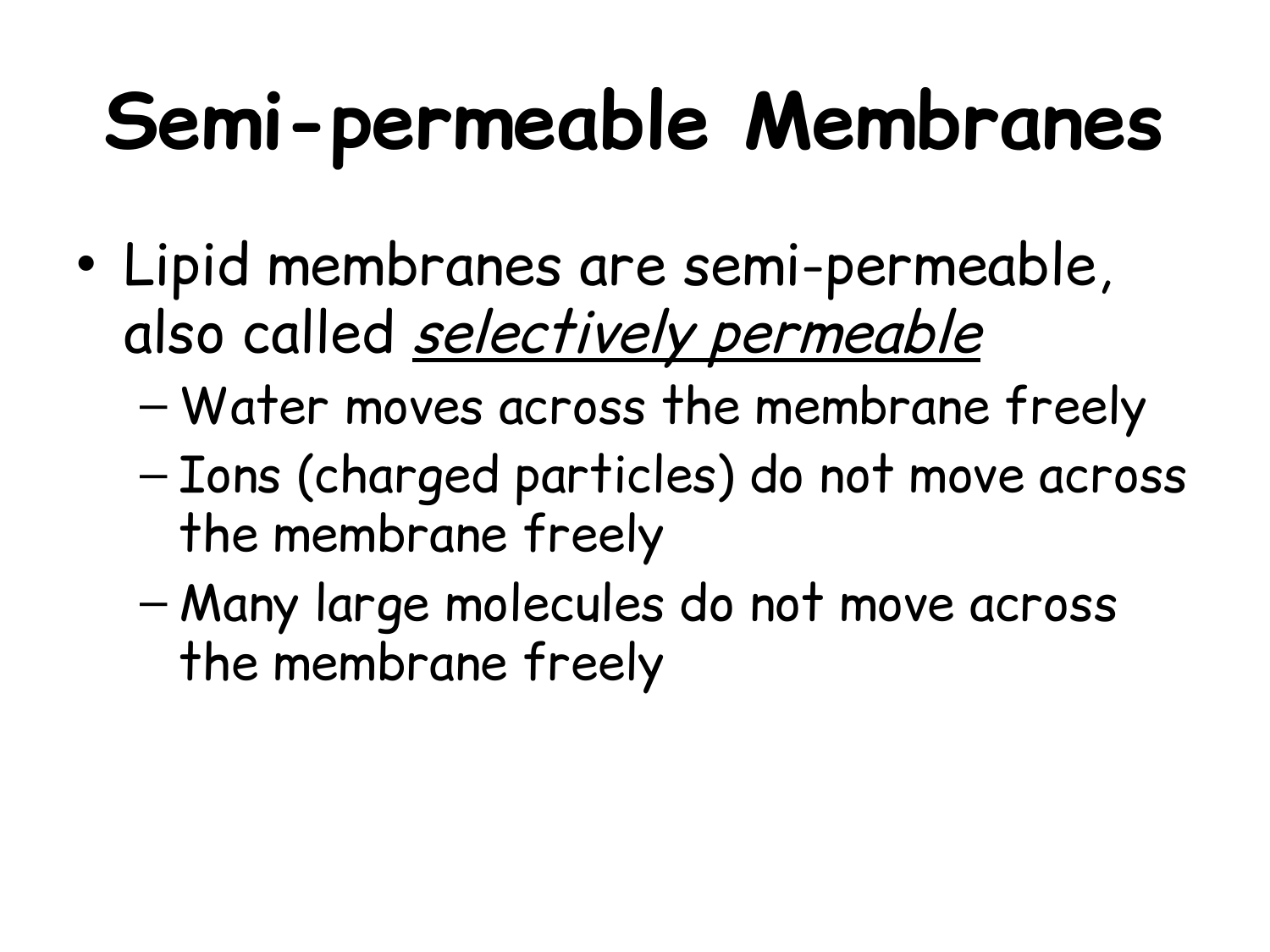

# Semi-permeable Membranes
Lipid membranes are semi-permeable, also called selectively permeable
Water moves across the membrane freely
Ions (charged particles) do not move across the membrane freely
Many large molecules do not move across the membrane freely